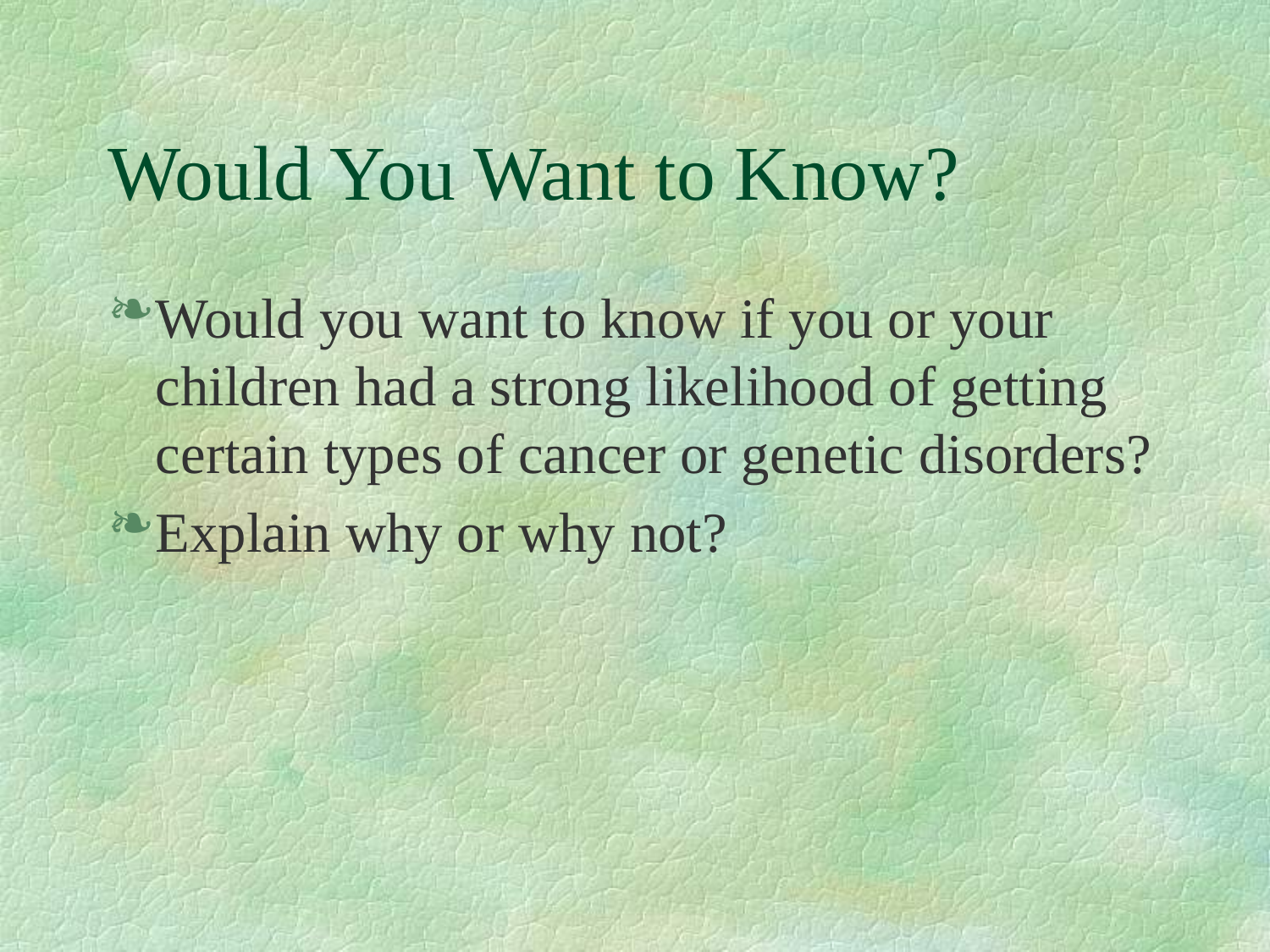

# Would You Want to Know?
Would you want to know if you or your children had a strong likelihood of getting certain types of cancer or genetic disorders?
Explain why or why not?